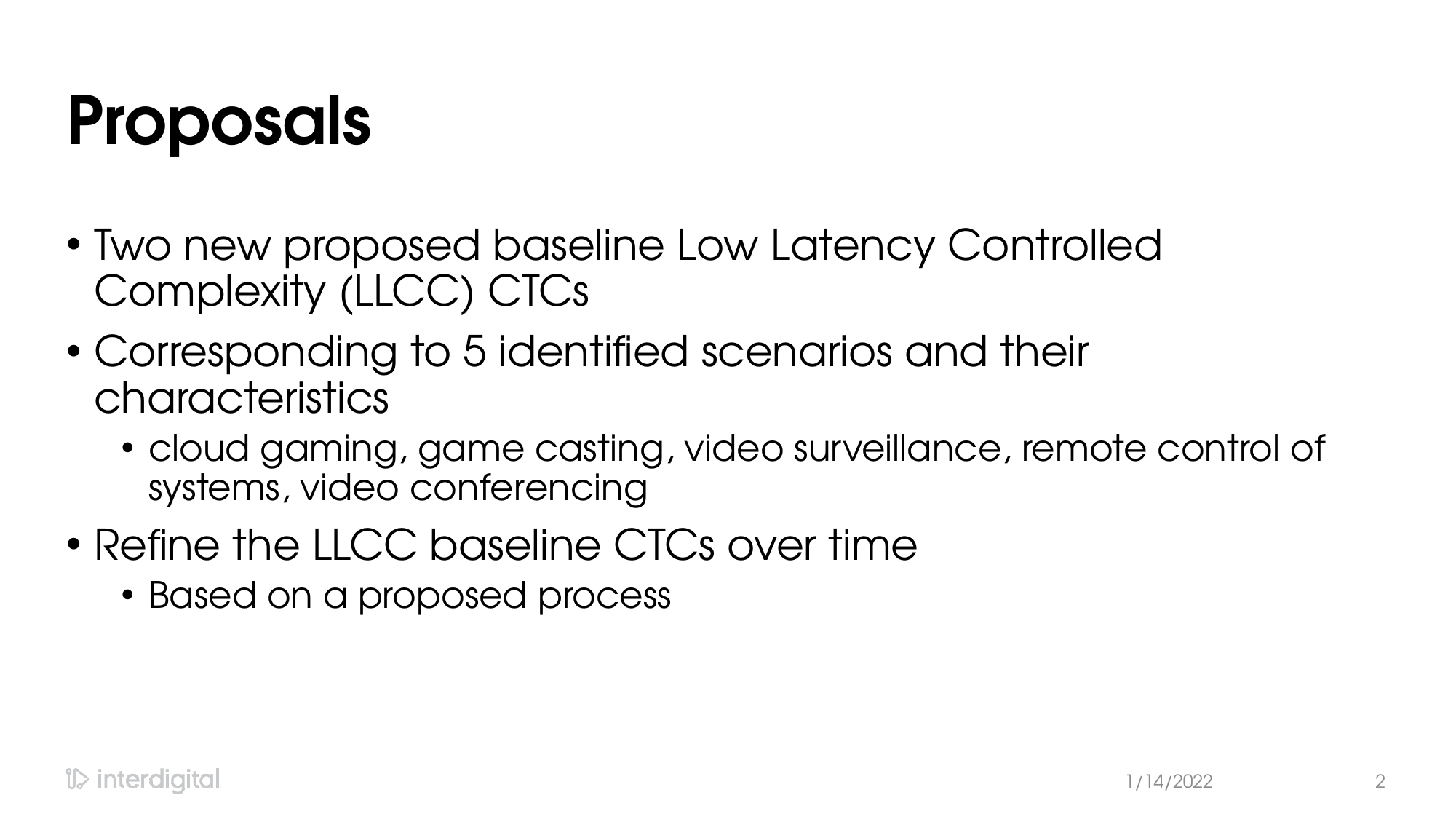

# Proposals
Two new proposed baseline Low Latency Controlled Complexity (LLCC) CTCs
Corresponding to 5 identified scenarios and their characteristics
cloud gaming, game casting, video surveillance, remote control of systems, video conferencing
Refine the LLCC baseline CTCs over time
Based on a proposed process
1/14/2022
2